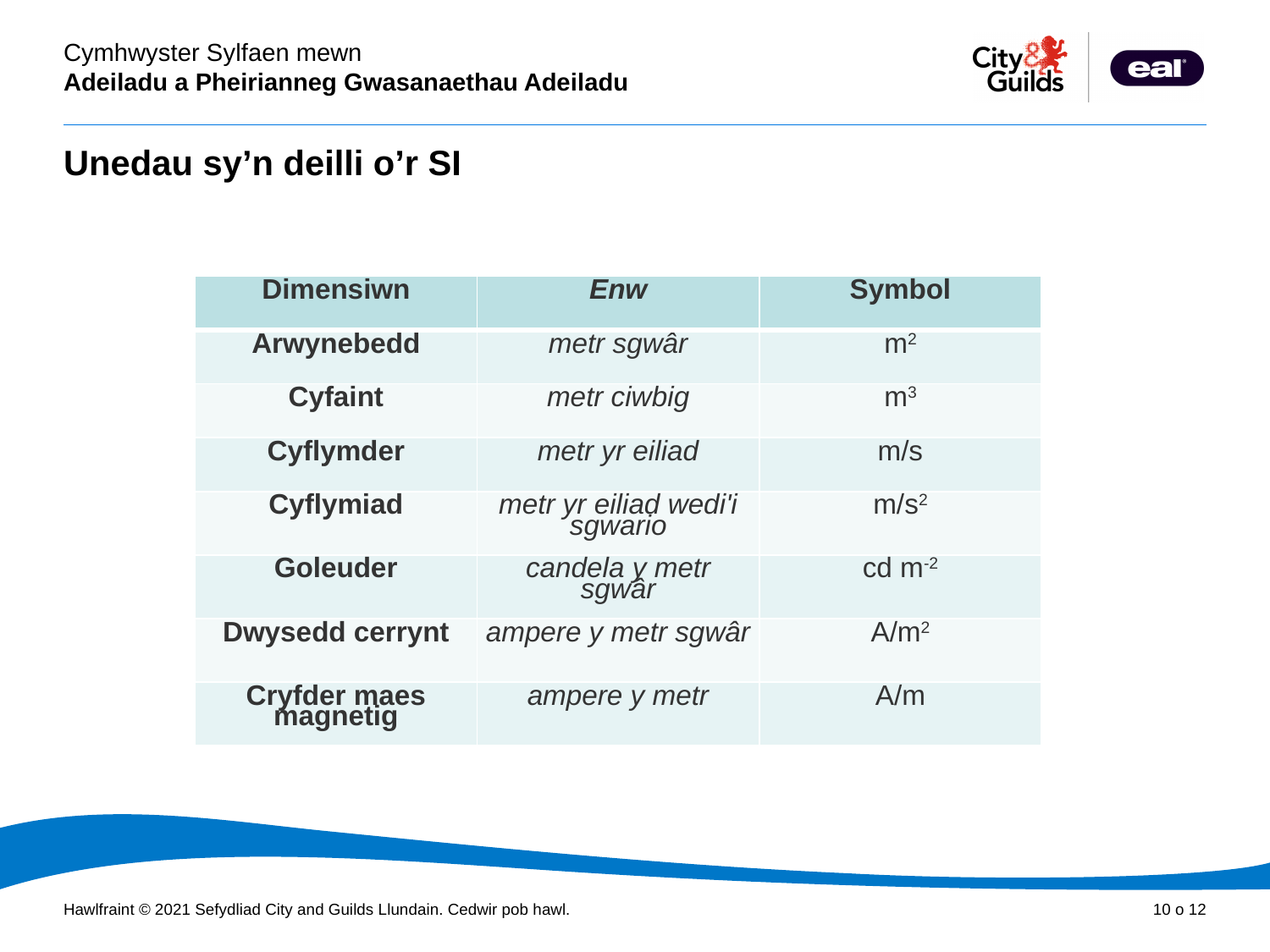

# Unedau sy’n deilli o’r SI
| Dimensiwn | Enw | Symbol |
| --- | --- | --- |
| Arwynebedd | metr sgwâr | m2 |
| Cyfaint | metr ciwbig | m3 |
| Cyflymder | metr yr eiliad | m/s |
| Cyflymiad | metr yr eiliad wedi'i sgwario | m/s2 |
| Goleuder | candela y metr sgwâr | cd m-2 |
| Dwysedd cerrynt | ampere y metr sgwâr | A/m2 |
| Cryfder maes magnetig | ampere y metr | A/m |